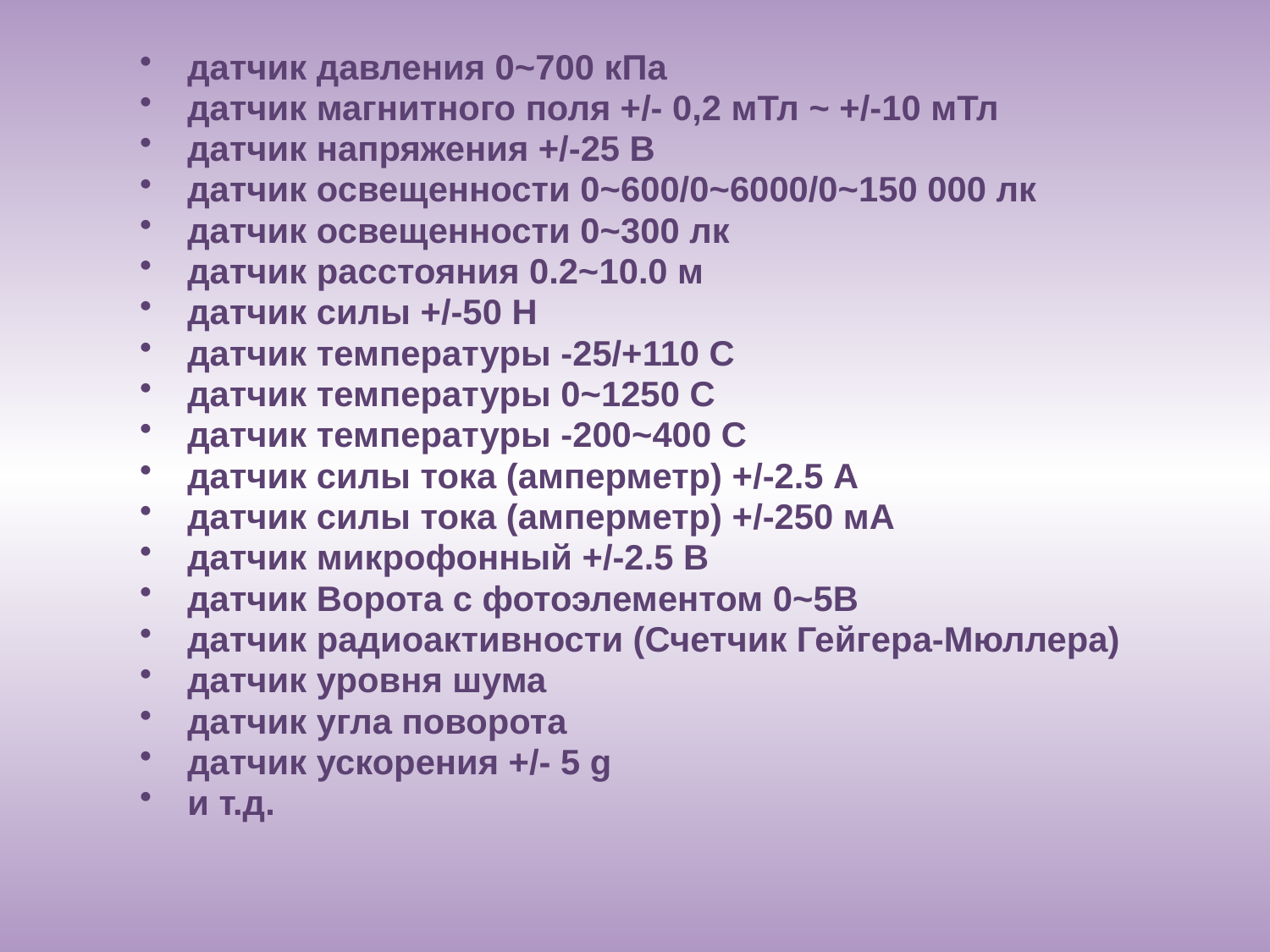

датчик давления 0~700 кПа
датчик магнитного поля +/- 0,2 мТл ~ +/-10 мТл
датчик напряжения +/-25 В
датчик освещенности 0~600/0~6000/0~150 000 лк
датчик освещенности 0~300 лк
датчик расстояния 0.2~10.0 м
датчик силы +/-50 Н
датчик температуры -25/+110 C
датчик температуры 0~1250 C
датчик температуры -200~400 С
датчик силы тока (амперметр) +/-2.5 A
датчик силы тока (амперметр) +/-250 мA
датчик микрофонный +/-2.5 В
датчик Ворота с фотоэлементом 0~5В
датчик радиоактивности (Счетчик Гейгера-Мюллера)
датчик уровня шума
датчик угла поворота
датчик ускорения +/- 5 g
и т.д.